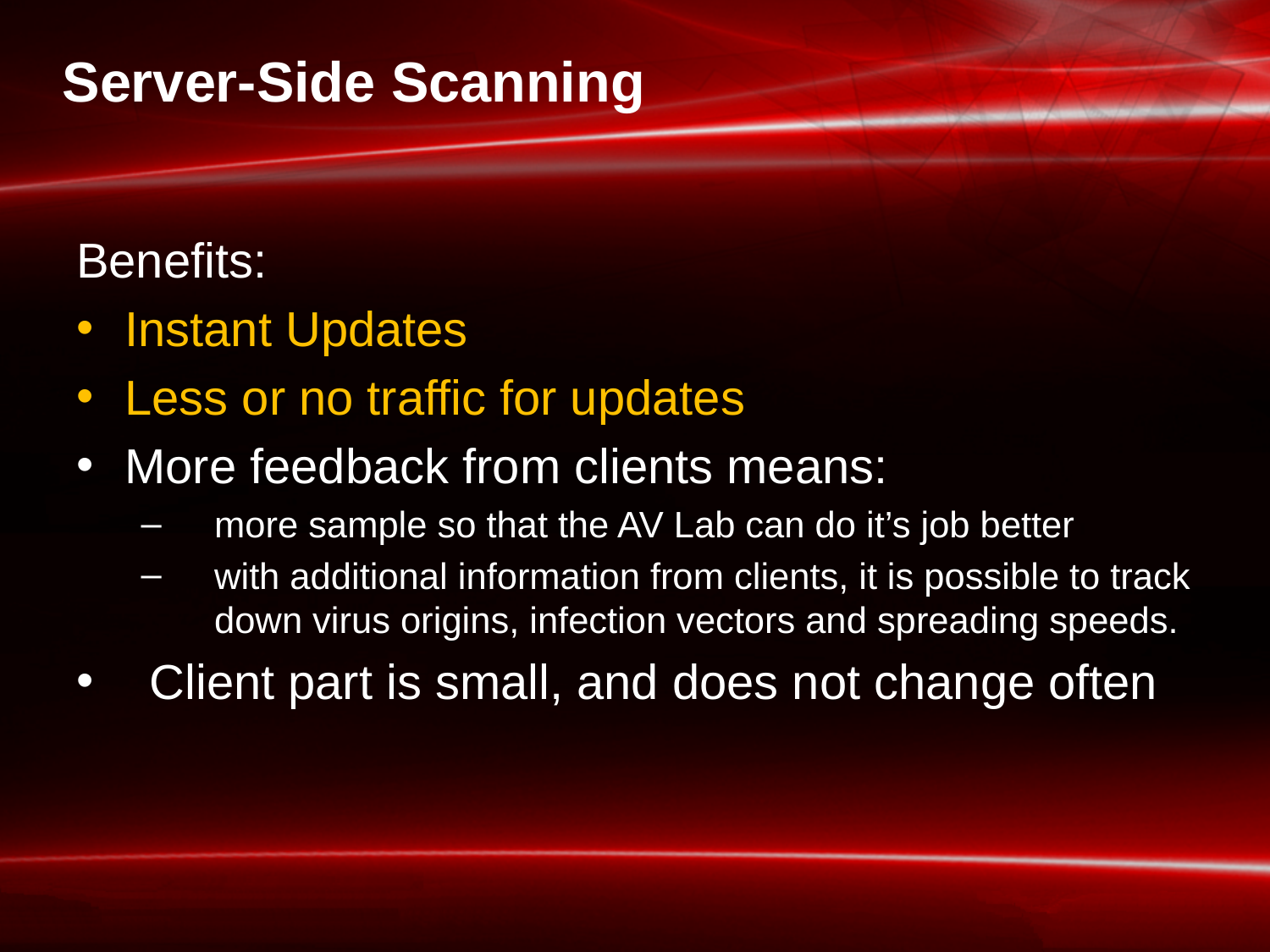

# Server-Side Scanning
Benefits:
Instant Updates
Less or no traffic for updates
More feedback from clients means:
more sample so that the AV Lab can do it’s job better
with additional information from clients, it is possible to track down virus origins, infection vectors and spreading speeds.
Client part is small, and does not change often